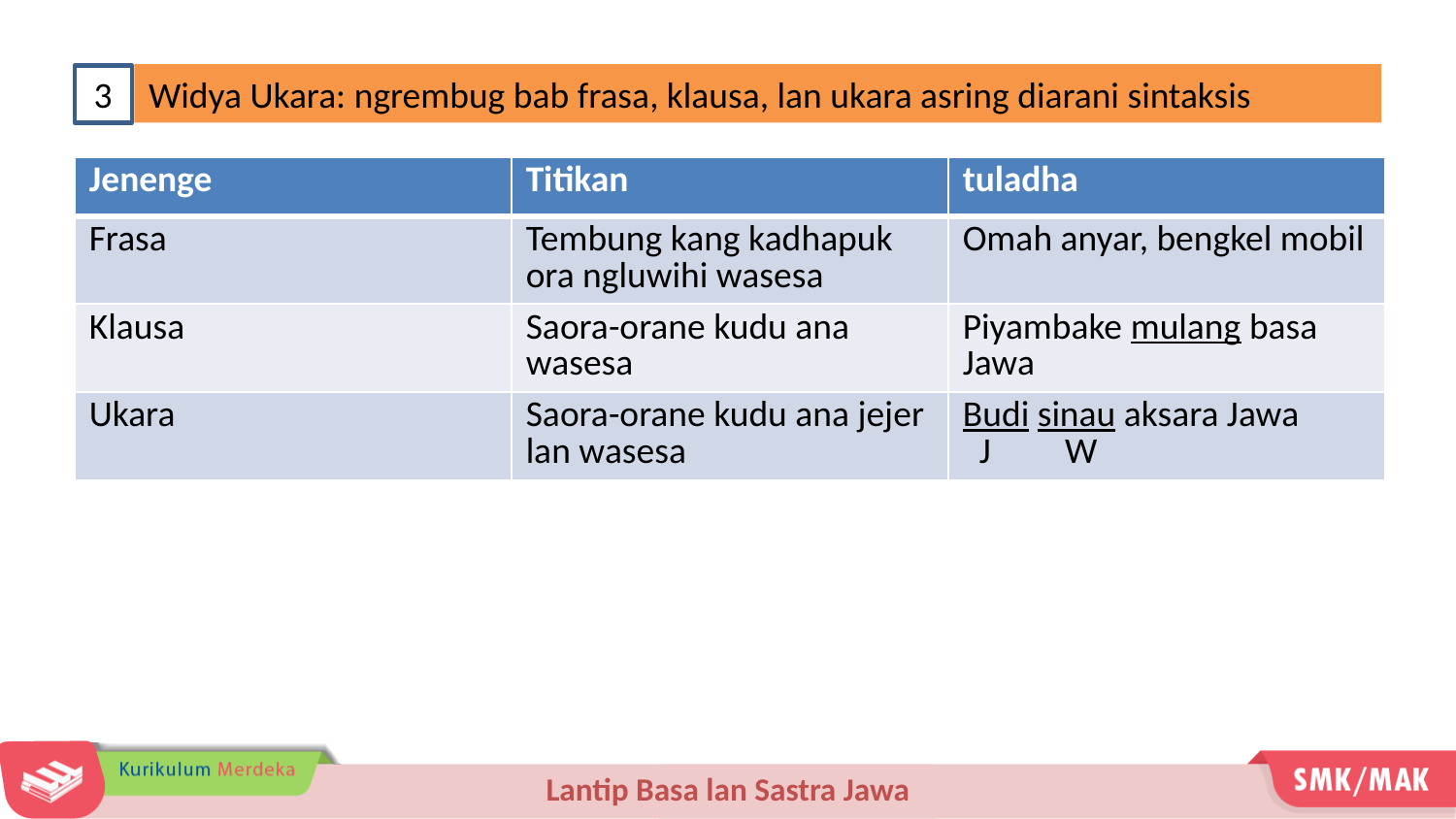

Widya Ukara: ngrembug bab frasa, klausa, lan ukara asring diarani sintaksis
3
| Jenenge | Titikan | tuladha |
| --- | --- | --- |
| Frasa | Tembung kang kadhapuk ora ngluwihi wasesa | Omah anyar, bengkel mobil |
| Klausa | Saora-orane kudu ana wasesa | Piyambake mulang basa Jawa |
| Ukara | Saora-orane kudu ana jejer lan wasesa | Budi sinau aksara Jawa J W |